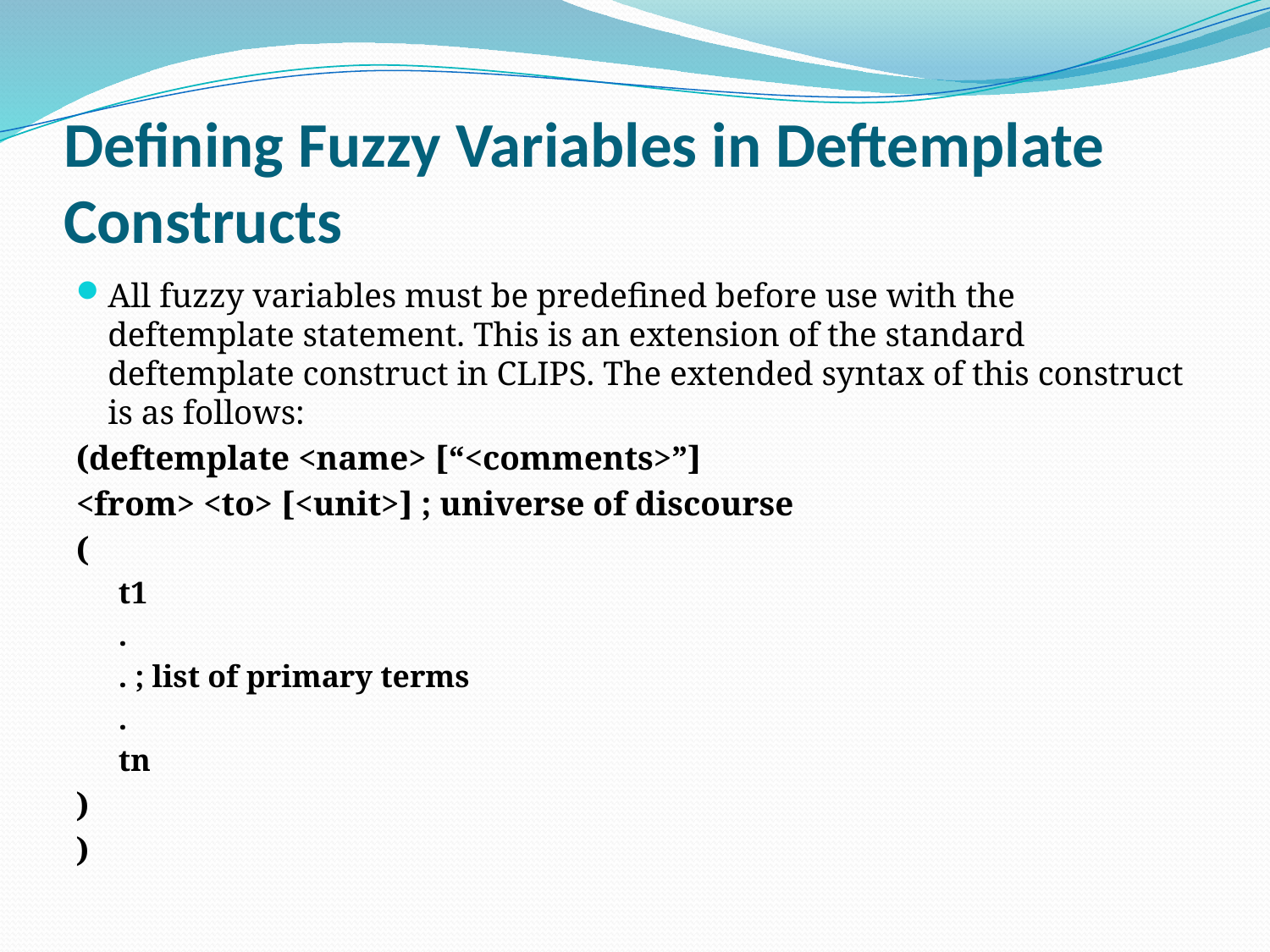

# Defining Fuzzy Variables in Deftemplate Constructs
All fuzzy variables must be predefined before use with the deftemplate statement. This is an extension of the standard deftemplate construct in CLIPS. The extended syntax of this construct is as follows:
(deftemplate <name> [“<comments>”]
<from> <to> [<unit>] ; universe of discourse
(
t1
.
. ; list of primary terms
.
tn
)
)